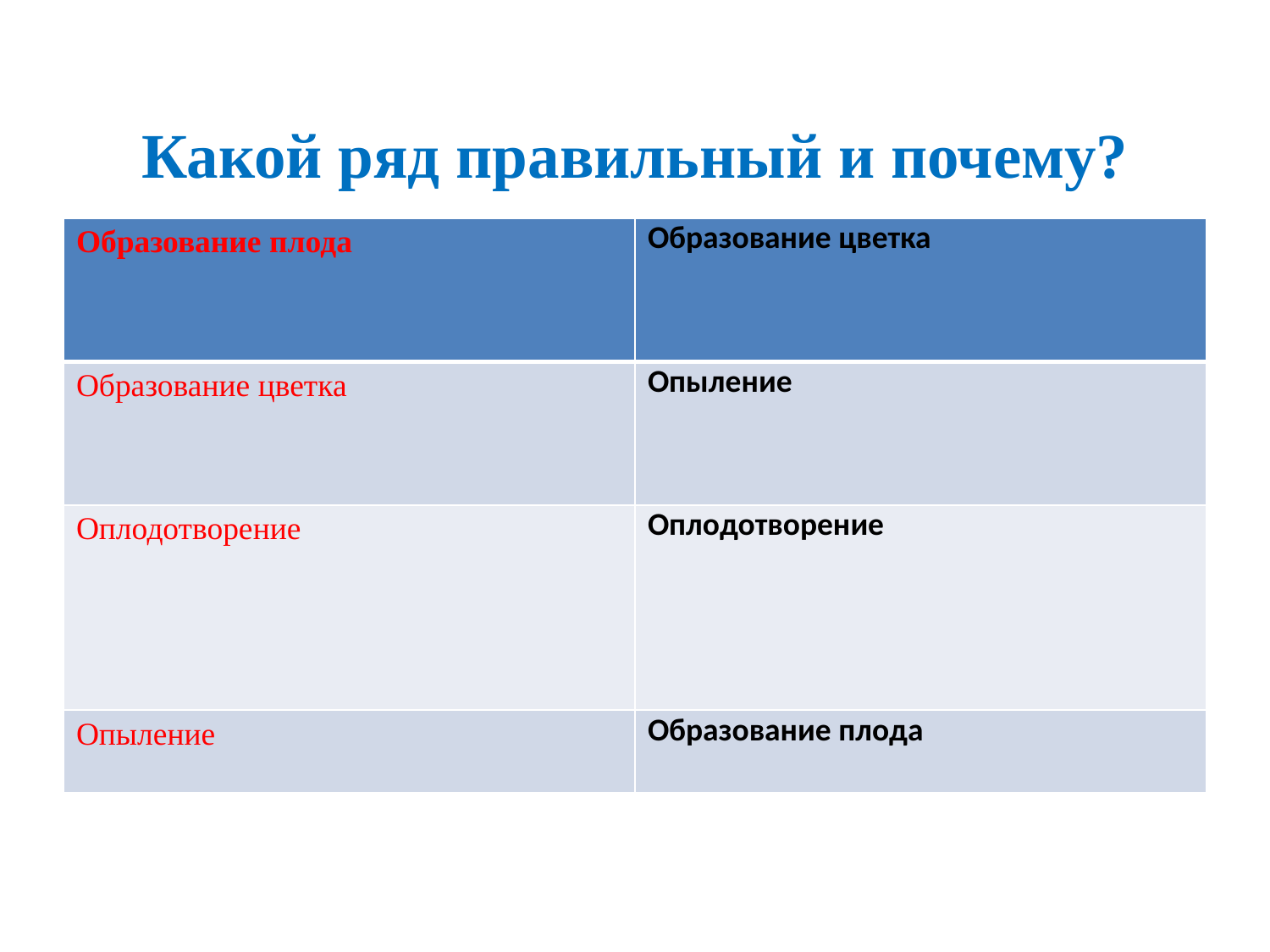

# Какой ряд правильный и почему?
| Образование плода | Образование цветка |
| --- | --- |
| Образование цветка | Опыление |
| Оплодотворение | Оплодотворение |
| Опыление | Образование плода |